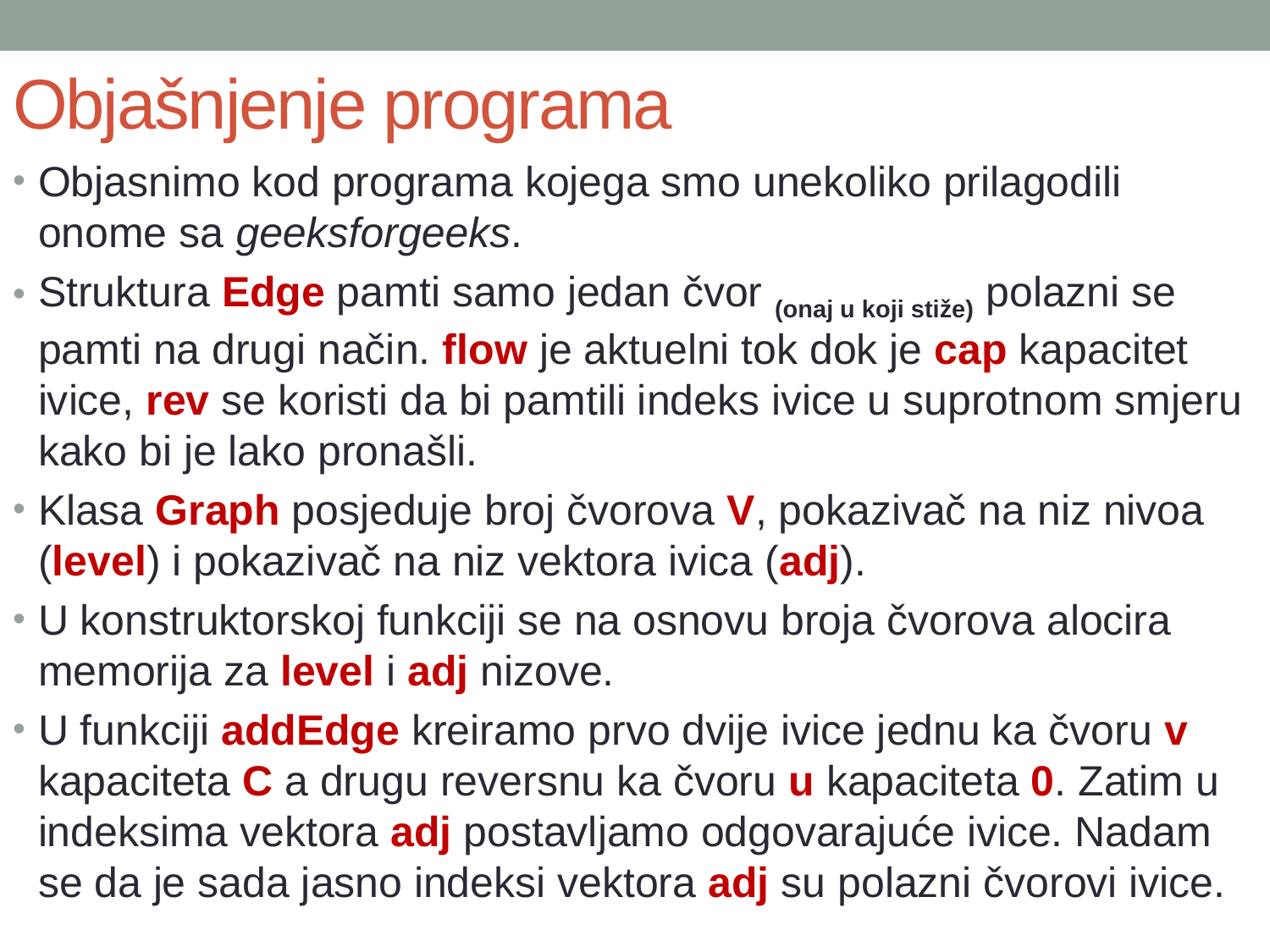

# Objašnjenje programa
Objasnimo kod programa kojega smo unekoliko prilagodili onome sa geeksforgeeks.
Struktura Edge pamti samo jedan čvor (onaj u koji stiže) polazni se pamti na drugi način. flow je aktuelni tok dok je cap kapacitet ivice, rev se koristi da bi pamtili indeks ivice u suprotnom smjeru kako bi je lako pronašli.
Klasa Graph posjeduje broj čvorova V, pokazivač na niz nivoa (level) i pokazivač na niz vektora ivica (adj).
U konstruktorskoj funkciji se na osnovu broja čvorova alocira memorija za level i adj nizove.
U funkciji addEdge kreiramo prvo dvije ivice jednu ka čvoru v kapaciteta C a drugu reversnu ka čvoru u kapaciteta 0. Zatim u indeksima vektora adj postavljamo odgovarajuće ivice. Nadam se da je sada jasno indeksi vektora adj su polazni čvorovi ivice.